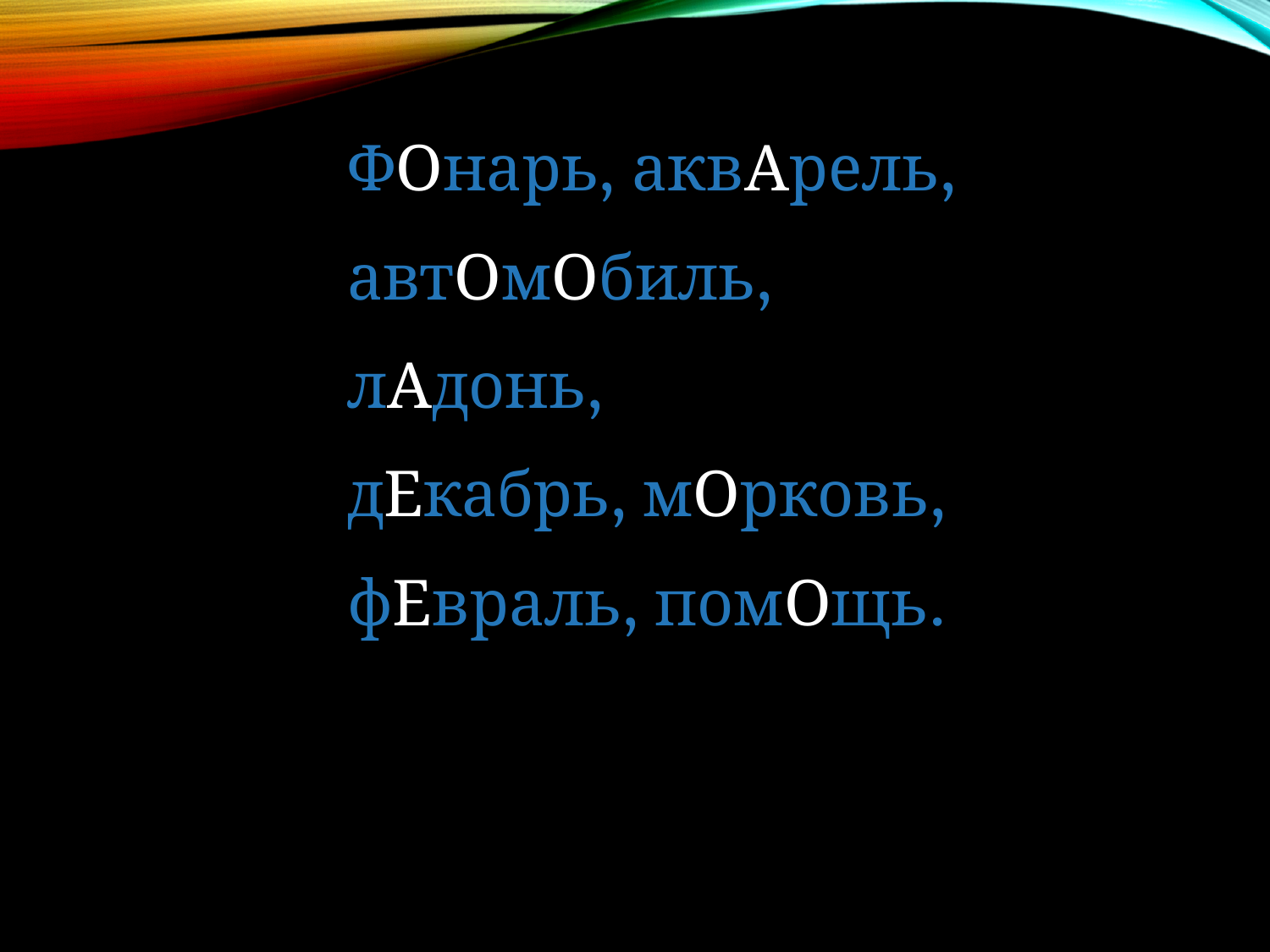

ФОнарь, аквАрель,
автОмОбиль,
лАдонь,
дЕкабрь, мОрковь,
фЕвраль, помОщь.